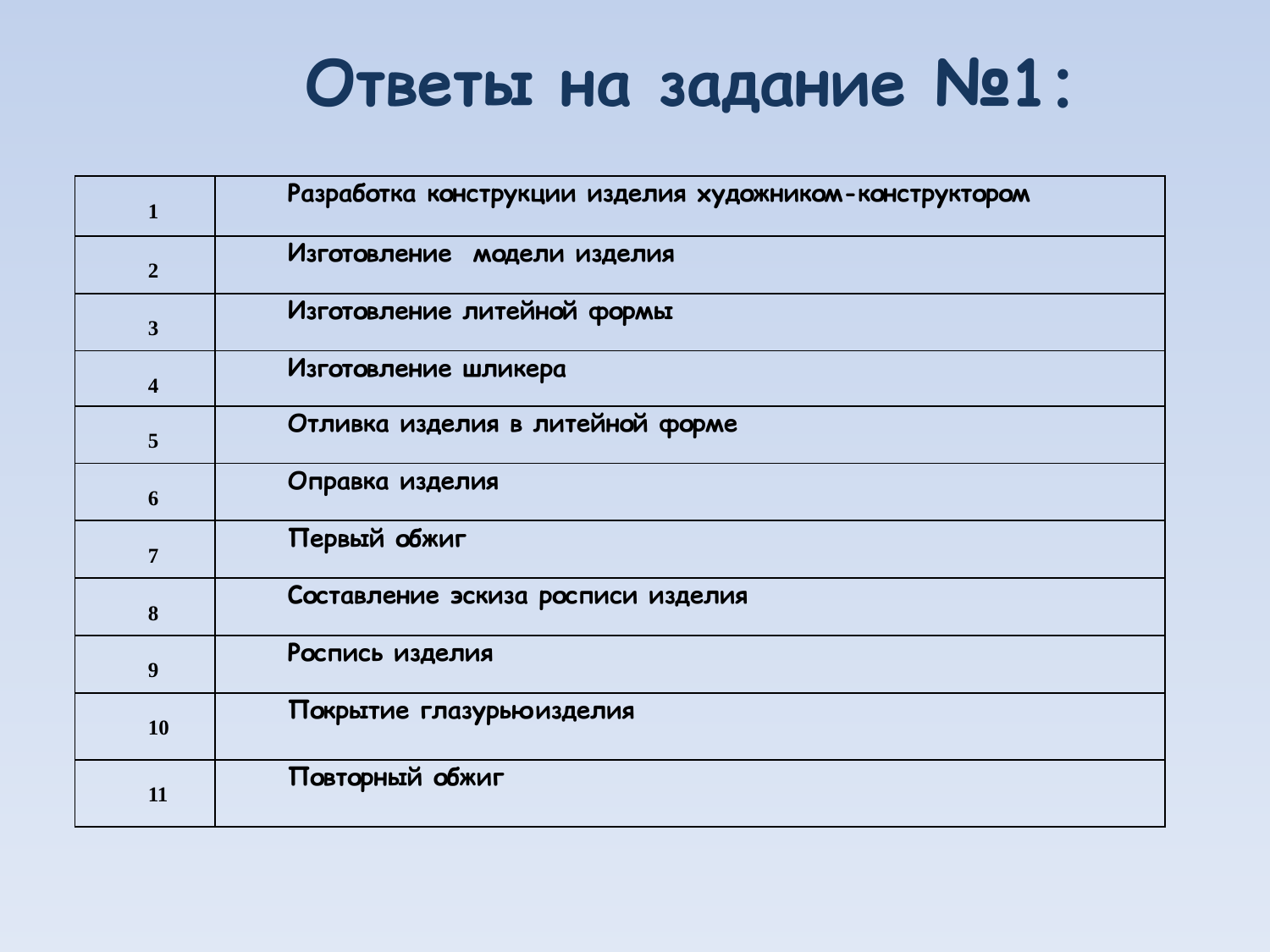

Ответы на задание №1:

| 1 | Разработка конструкции изделия художником-конструктором |
| --- | --- |
| 2 | Изготовление модели изделия |
| 3 | Изготовление литейной формы |
| 4 | Изготовление шликера |
| 5 | Отливка изделия в литейной форме |
| 6 | Оправка изделия |
| 7 | Первый обжиг |
| 8 | Составление эскиза росписи изделия |
| 9 | Роспись изделия |
| 10 | Покрытие глазурью изделия |
| 11 | Повторный обжиг |